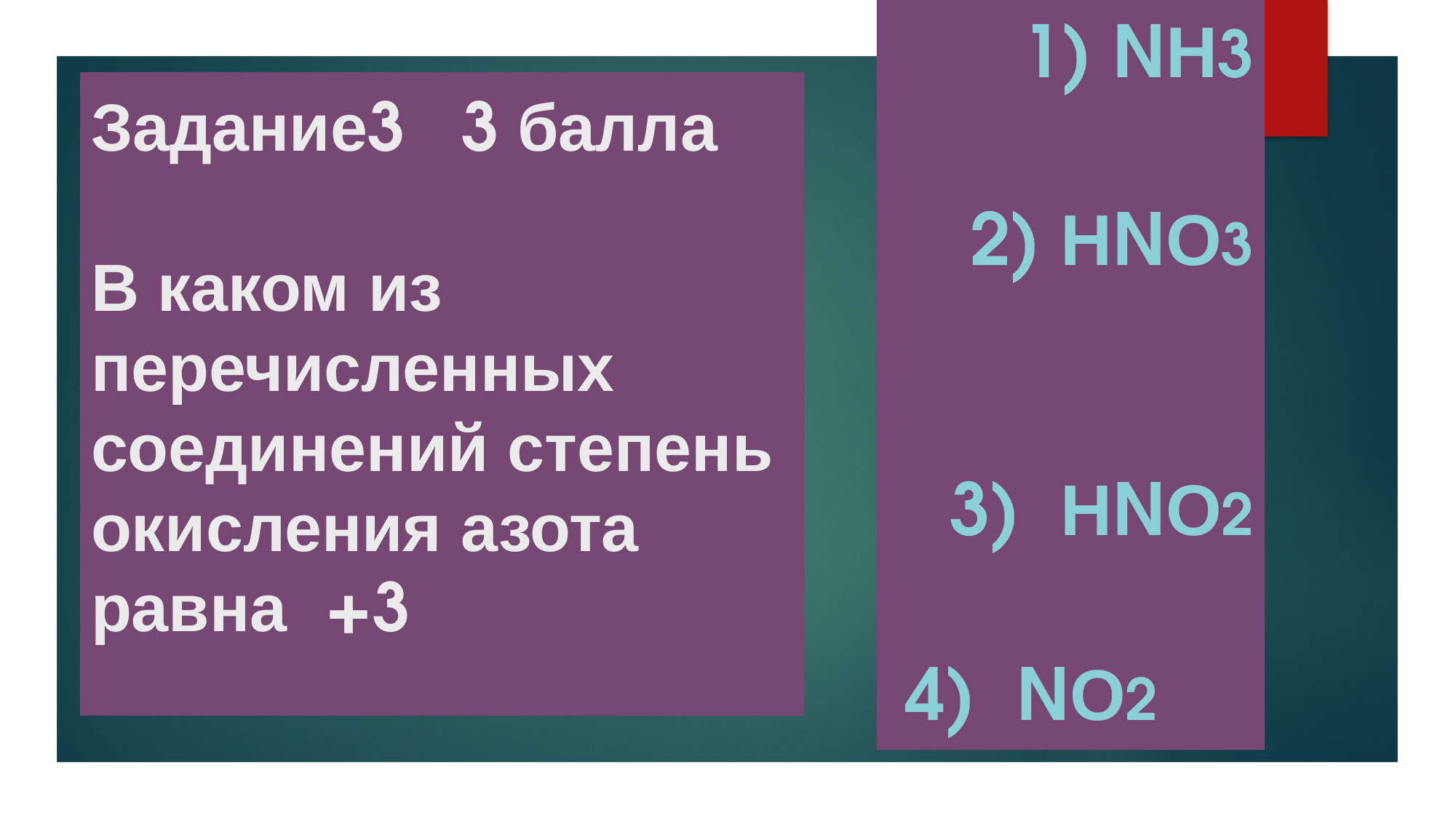

1) NН3

2) НNО3
                                    3)  НNО2
                4)  NО2

# Задание3   3 балла В каком из перечисленных соединений степень окисления азота равна  +3